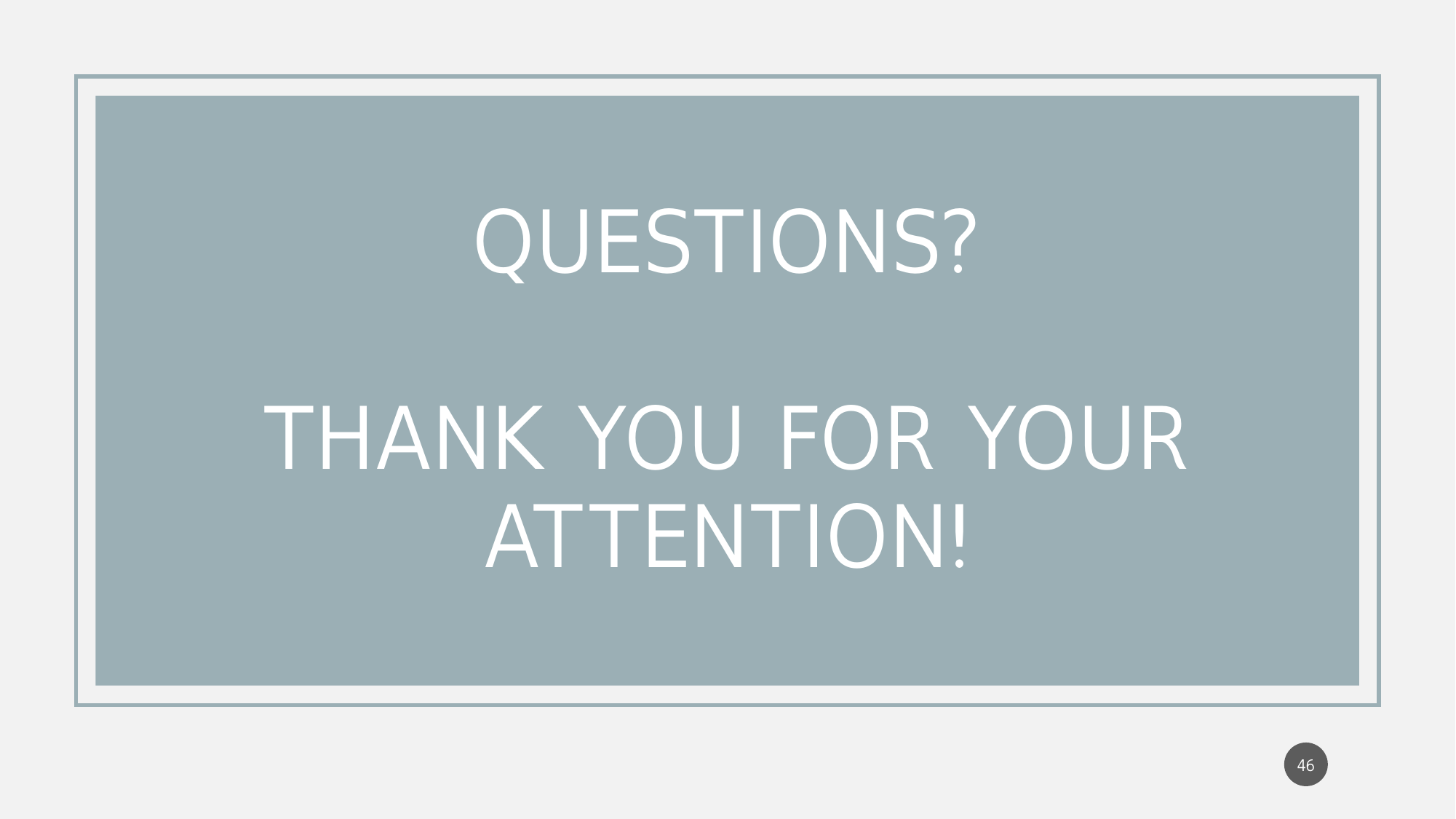

# Questions? Thank you for your attention!
46